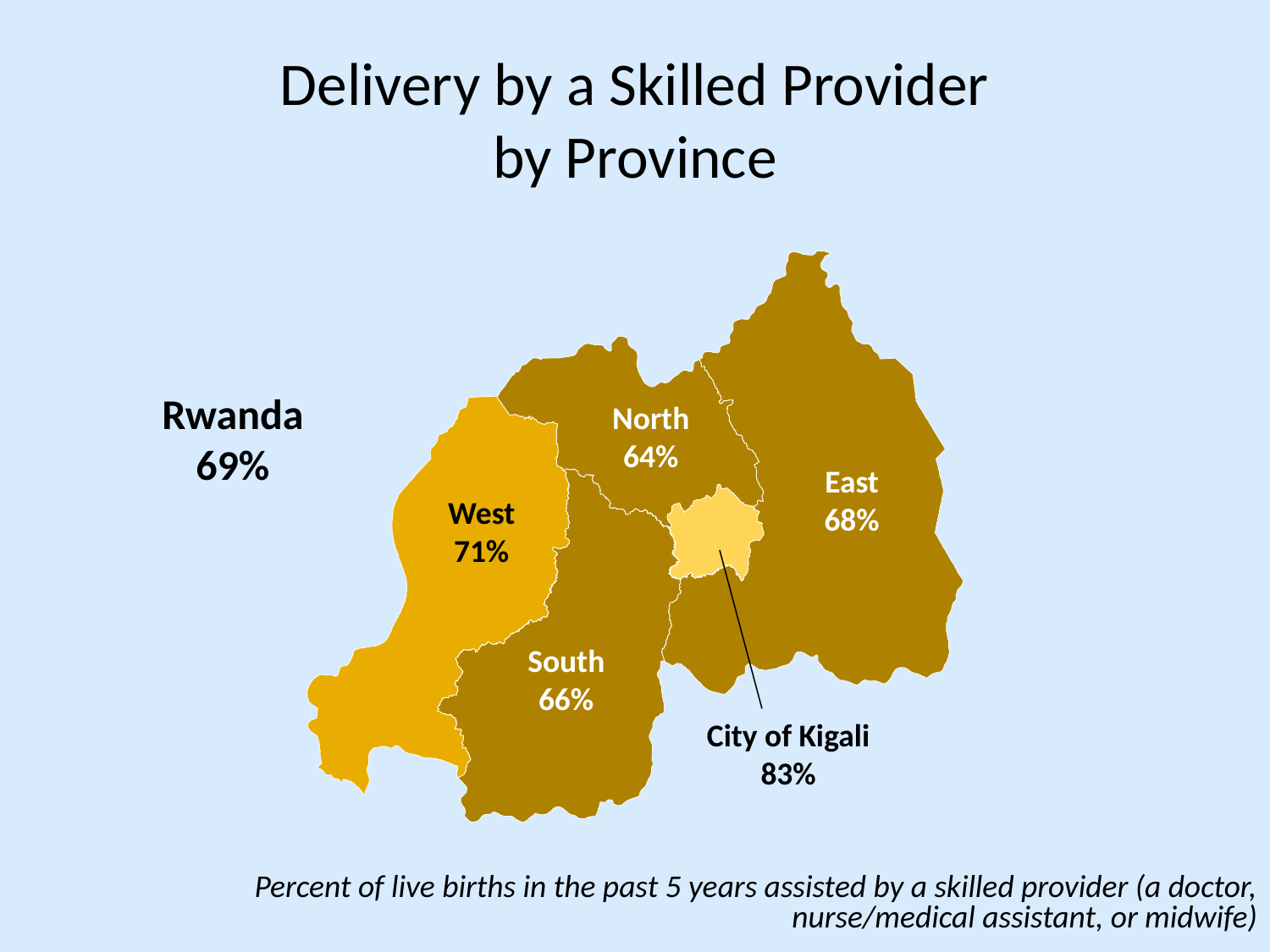

# Delivery by a Skilled Provider by Province

Rwanda
69%
North
64%
East
68%
West
71%
South
66%
City of Kigali
83%
Percent of live births in the past 5 years assisted by a skilled provider (a doctor, nurse/medical assistant, or midwife)